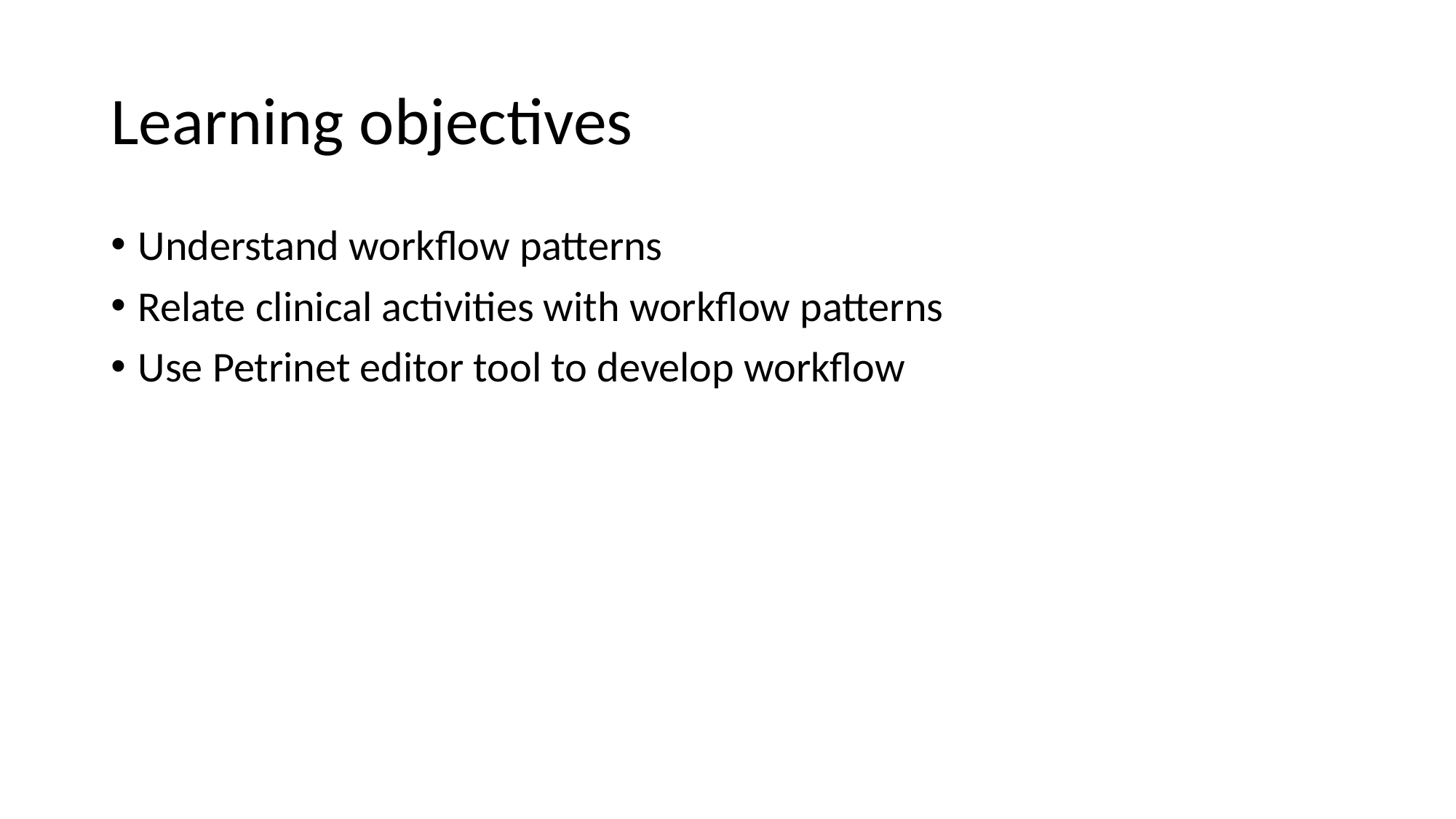

# Learning objectives
Understand workflow patterns
Relate clinical activities with workflow patterns
Use Petrinet editor tool to develop workflow